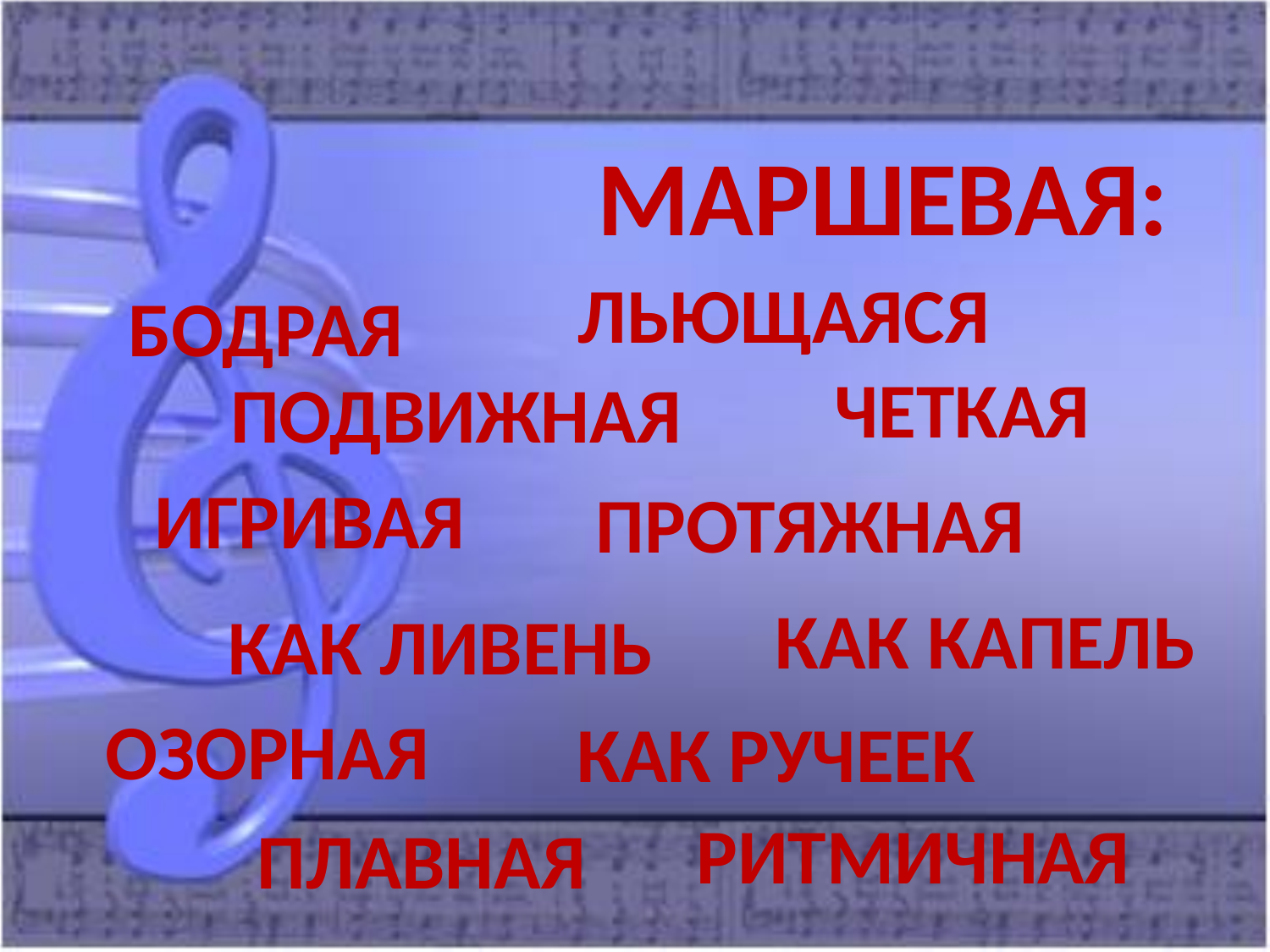

МАРШЕВАЯ:
ЛЬЮЩАЯСЯ
БОДРАЯ
ЧЕТКАЯ
ПОДВИЖНАЯ
ИГРИВАЯ
ПРОТЯЖНАЯ
КАК КАПЕЛЬ
КАК ЛИВЕНЬ
ОЗОРНАЯ
КАК РУЧЕЕК
ПЛАВНАЯ
РИТМИЧНАЯ